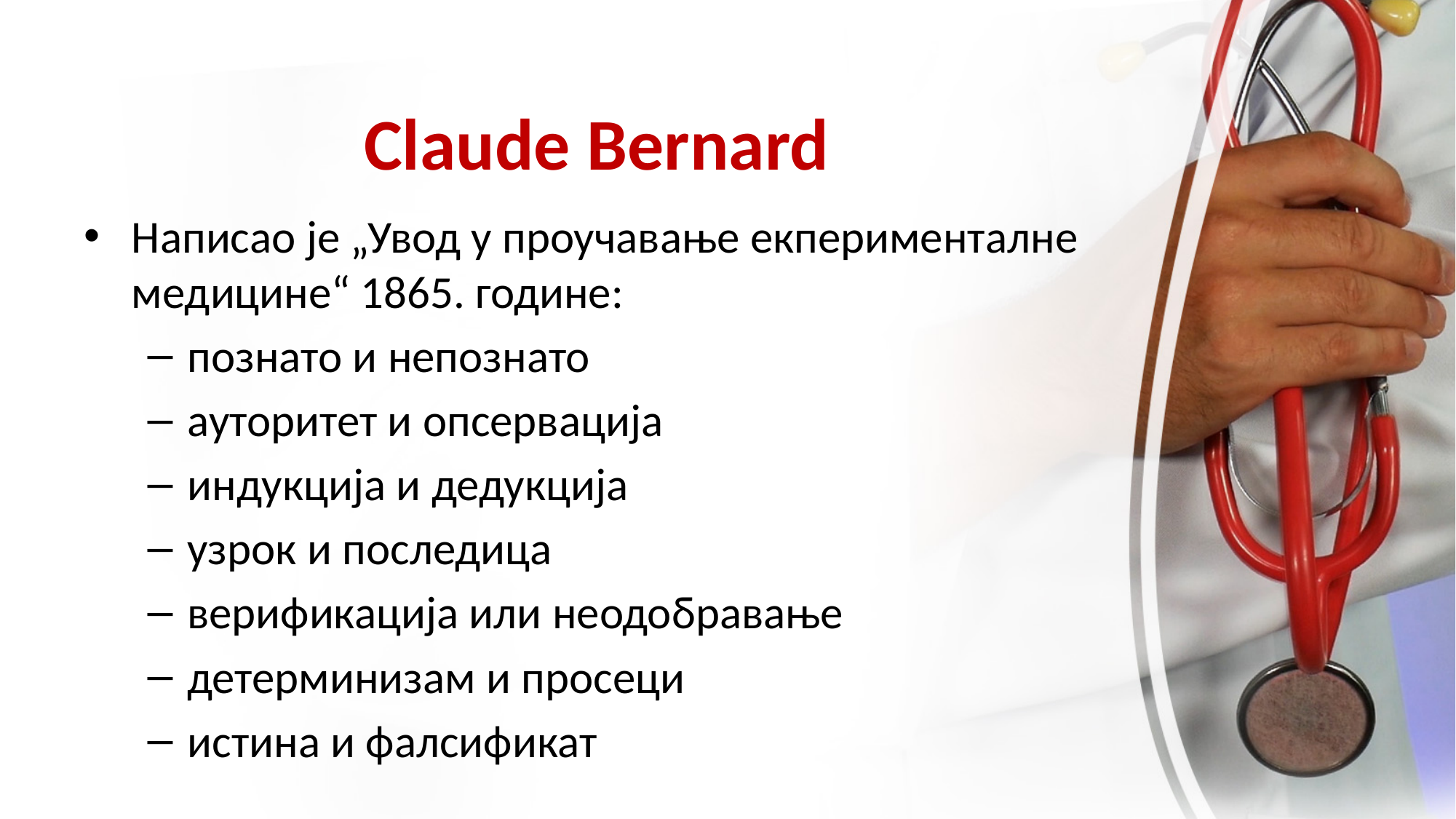

# Claude Bernard
Написао је „Увод у проучавање екперименталне медицине“ 1865. године:
познато и непознато
ауторитет и опсервација
индукција и дедукција
узрок и последица
верификација или неодобравање
детерминизам и просеци
истина и фалсификат